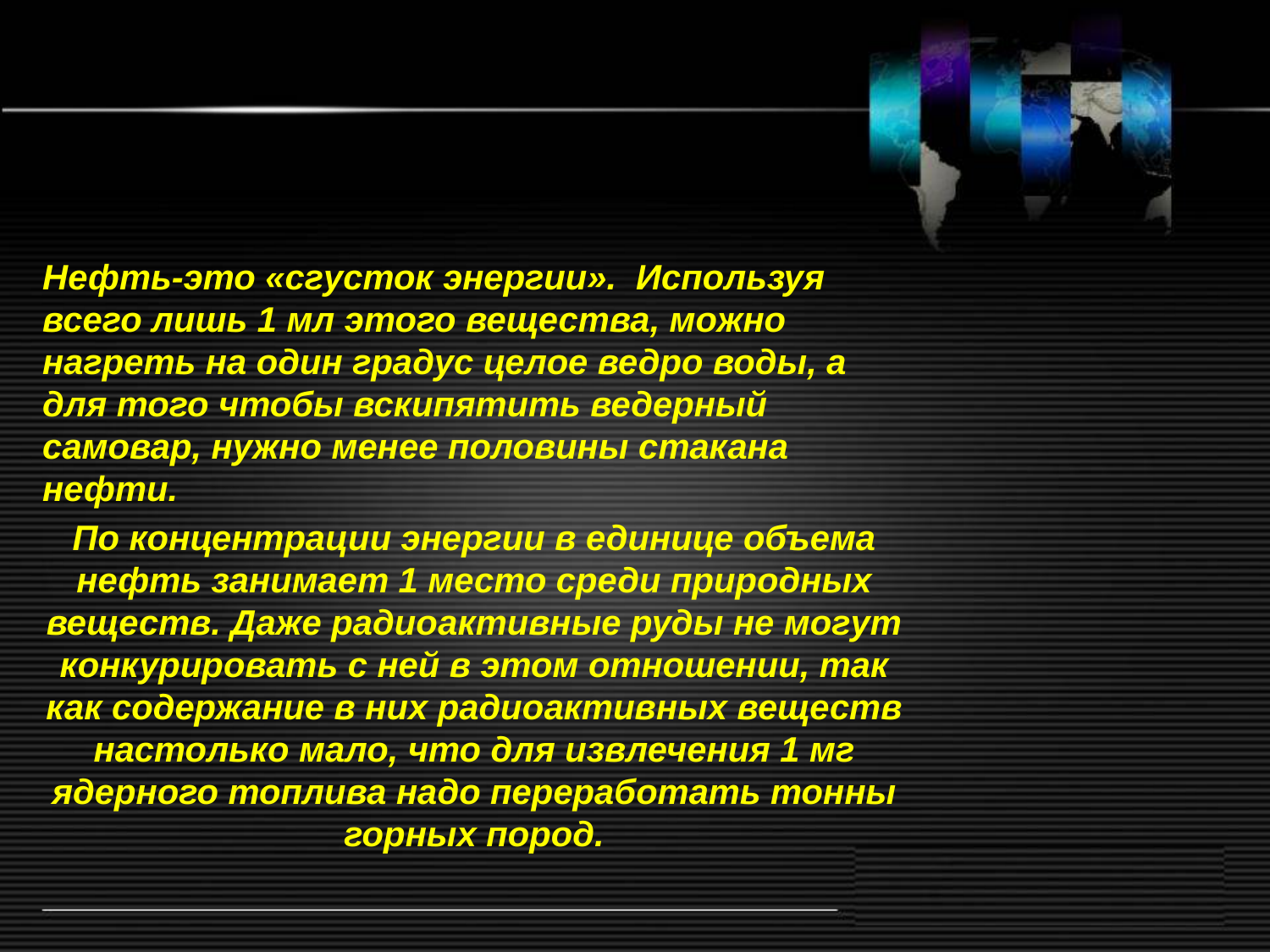

Нефть-это «сгусток энергии».  Используя всего лишь 1 мл этого вещества, можно нагреть на один градус целое ведро воды, а для того чтобы вскипятить ведерный самовар, нужно менее половины стакана нефти.
По концентрации энергии в единице объема нефть занимает 1 место среди природных веществ. Даже радиоактивные руды не могут конкурировать с ней в этом отношении, так как содержание в них радиоактивных веществ настолько мало, что для извлечения 1 мг ядерного топлива надо переработать тонны горных пород.